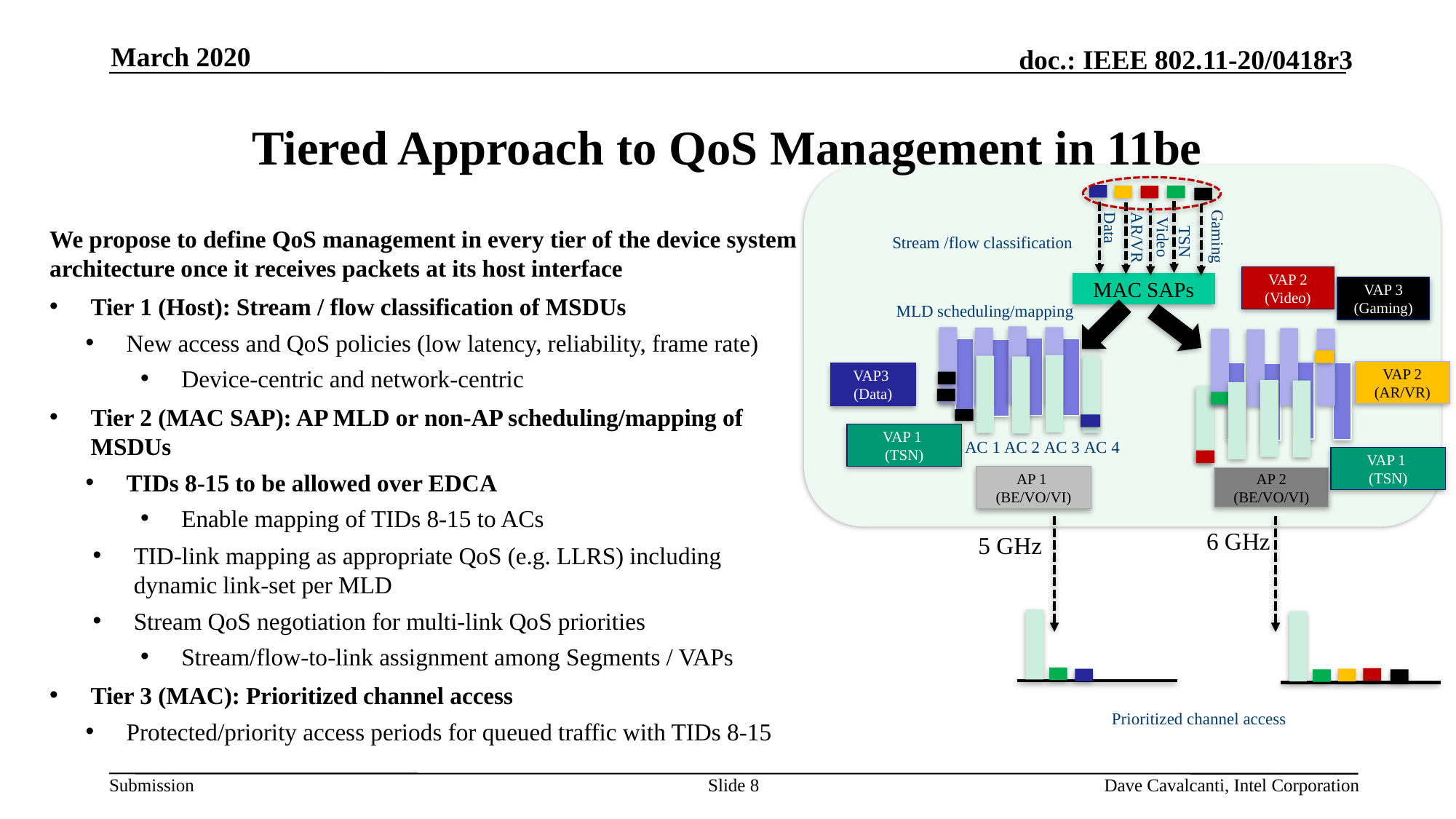

March 2020
# Tiered Approach to QoS Management in 11be

We propose to define QoS management in every tier of the device system architecture once it receives packets at its host interface
Tier 1 (Host): Stream / flow classification of MSDUs
New access and QoS policies (low latency, reliability, frame rate)
Device-centric and network-centric
Tier 2 (MAC SAP): AP MLD or non-AP scheduling/mapping of MSDUs
TIDs 8-15 to be allowed over EDCA
Enable mapping of TIDs 8-15 to ACs
TID-link mapping as appropriate QoS (e.g. LLRS) including dynamic link-set per MLD
Stream QoS negotiation for multi-link QoS priorities
Stream/flow-to-link assignment among Segments / VAPs
Tier 3 (MAC): Prioritized channel access
Protected/priority access periods for queued traffic with TIDs 8-15

AR/VR
Data
Gaming
Video
Stream /flow classification
TSN
VAP 2
(Video)
MAC SAPs
VAP 3
(Gaming)
MLD scheduling/mapping

VAP 2
(AR/VR)

VAP3
(Data)

VAP 1
(TSN)
AC 1
AC 4
AC 2
AC 3
VAP 1
(TSN)

AP 1
(BE/VO/VI)
AP 2
(BE/VO/VI)
6 GHz
5 GHz

Prioritized channel access

Slide 8
Dave Cavalcanti, Intel Corporation